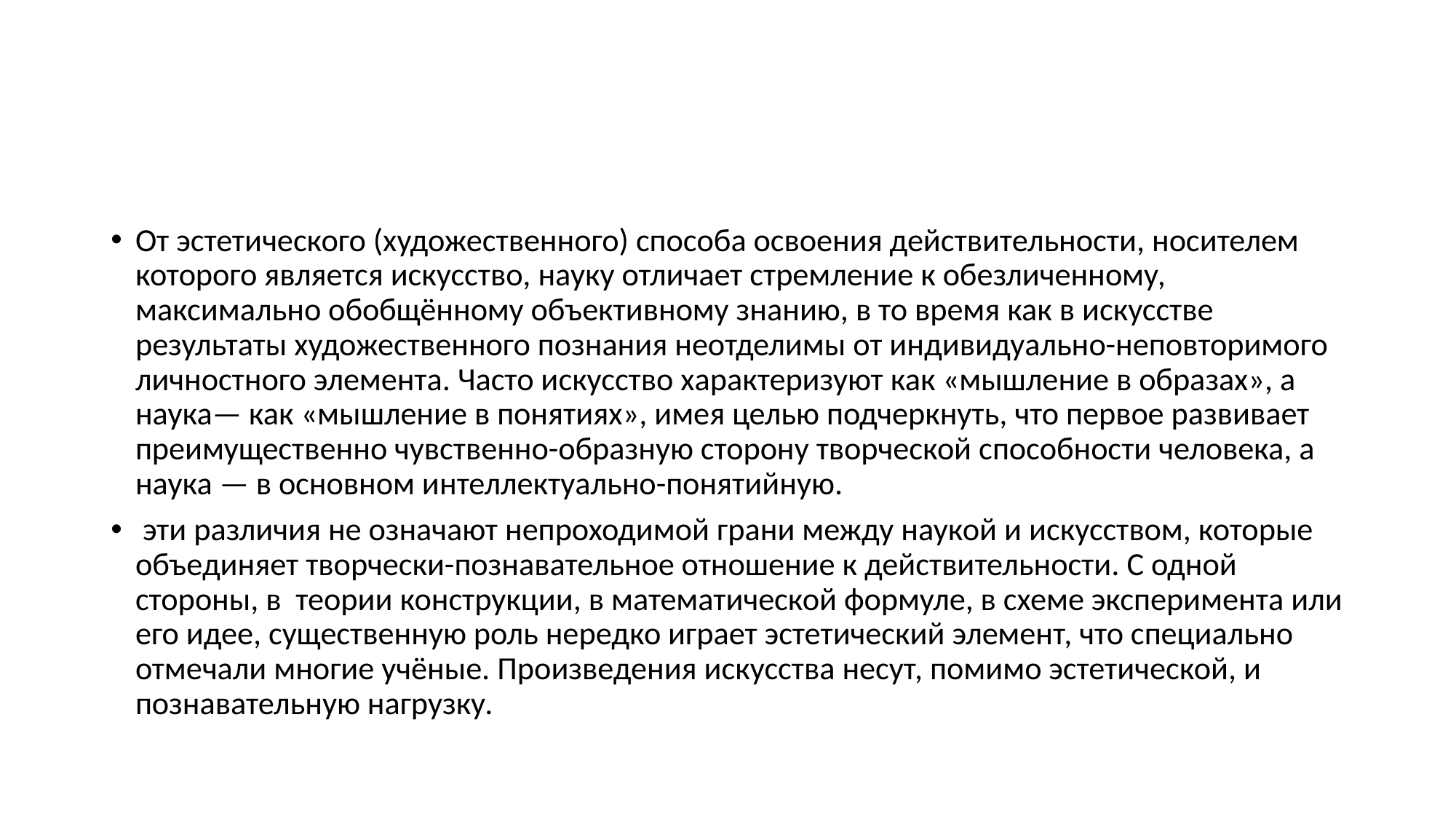

#
От эстетического (художественного) способа освоения действительности, носителем которого является искусство, науку отличает стремление к обезличенному, максимально обобщённому объективному знанию, в то время как в искусстве результаты художественного познания неотделимы от индивидуально-неповторимого личностного элемента. Часто искусство характеризуют как «мышление в образах», а наука— как «мышление в понятиях», имея целью подчеркнуть, что первое развивает преимущественно чувственно-образную сторону творческой способности человека, а наука — в основном интеллектуально-понятийную.
 эти различия не означают непроходимой грани между наукой и искусством, которые объединяет творчески-познавательное отношение к действительности. С одной стороны, в  теории конструкции, в математической формуле, в схеме эксперимента или его идее, существенную роль нередко играет эстетический элемент, что специально отмечали многие учёные. Произведения искусства несут, помимо эстетической, и познавательную нагрузку.